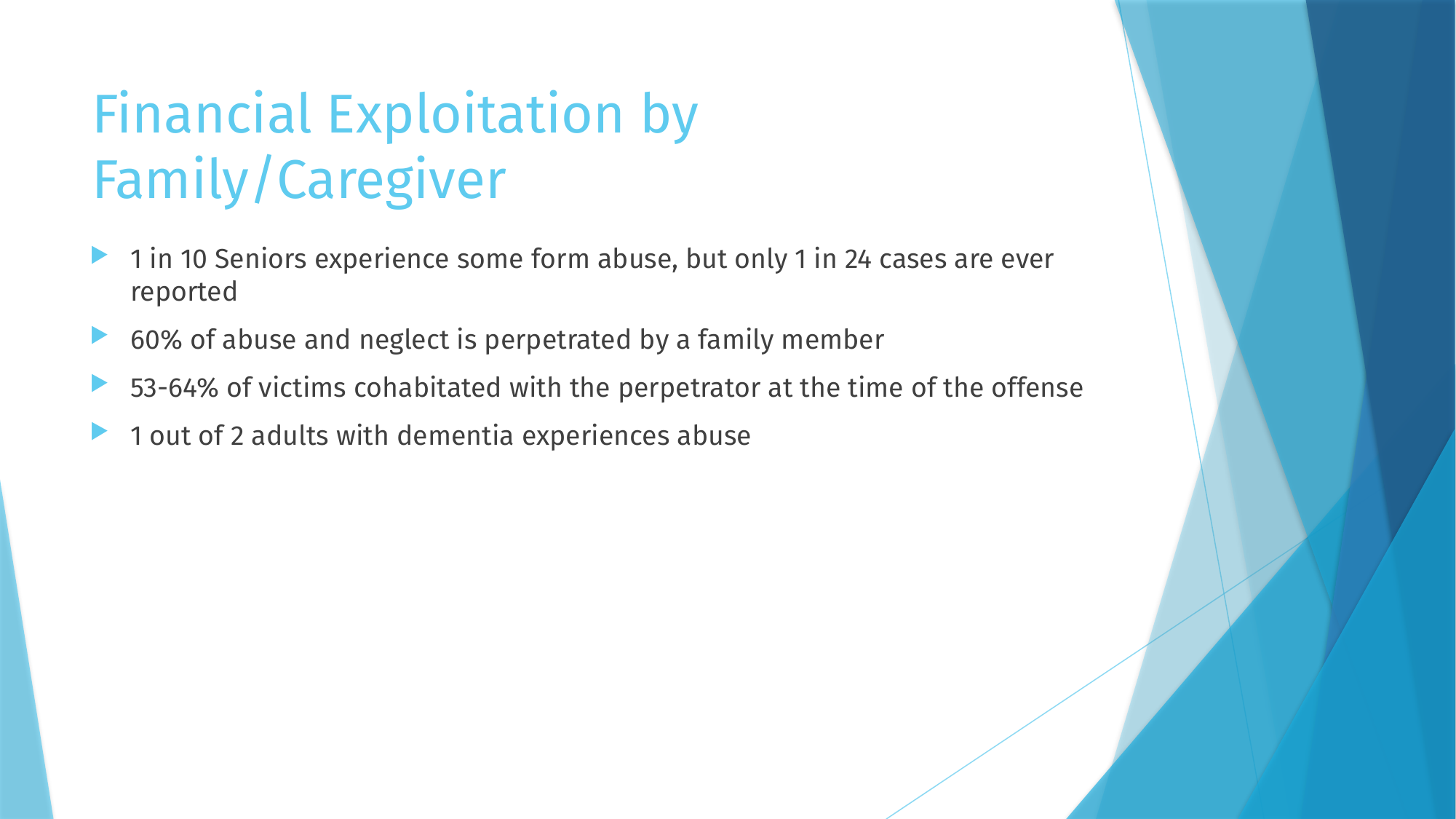

# Financial Exploitation by Family/Caregiver
1 in 10 Seniors experience some form abuse, but only 1 in 24 cases are ever reported
60% of abuse and neglect is perpetrated by a family member
53-64% of victims cohabitated with the perpetrator at the time of the offense
1 out of 2 adults with dementia experiences abuse